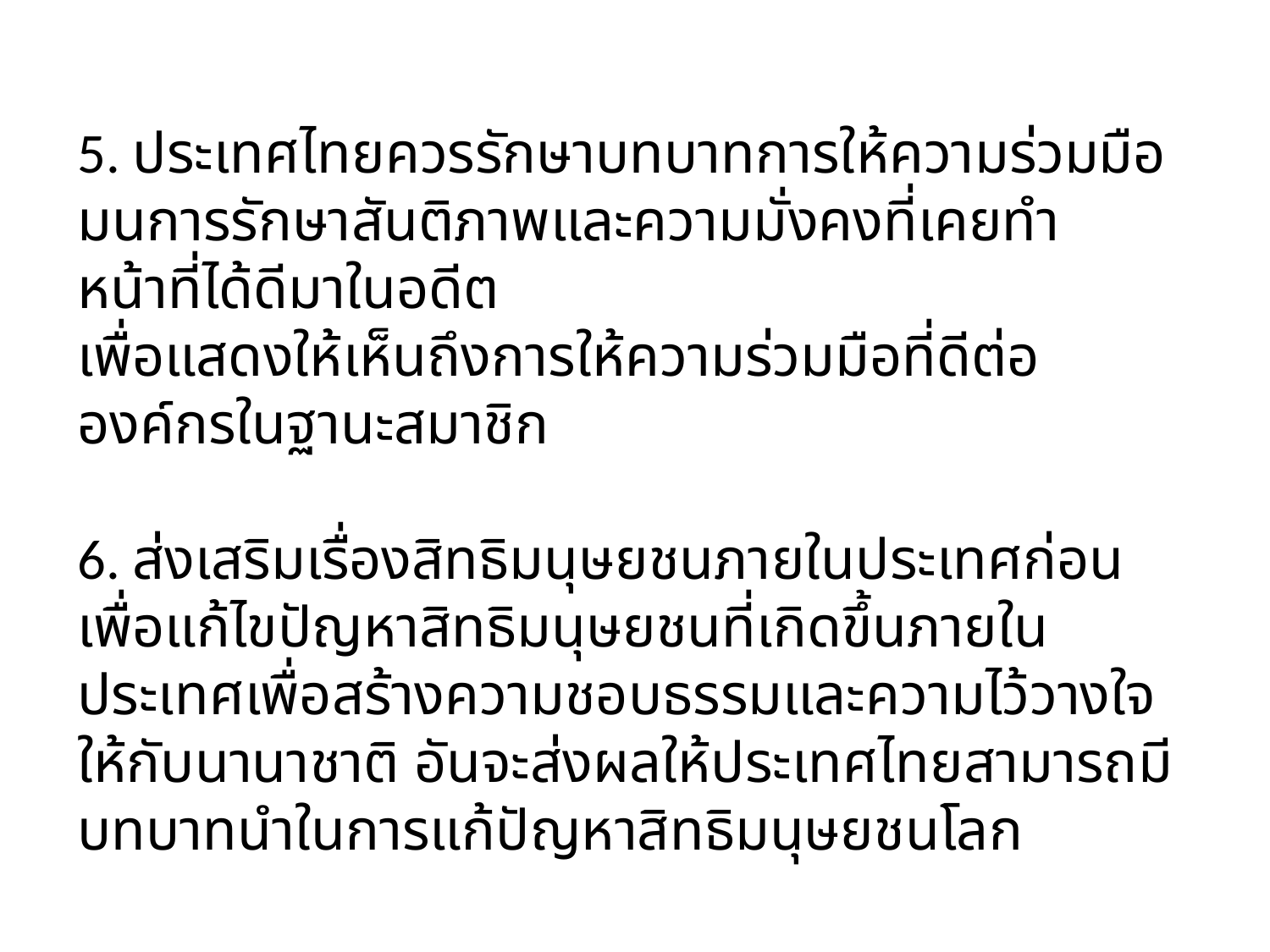

5. ประเทศไทยควรรักษาบทบาทการให้ความร่วมมือมนการรักษาสันติภาพและความมั่งคงที่เคยทำหน้าที่ได้ดีมาในอดีต
เพื่อแสดงให้เห็นถึงการให้ความร่วมมือที่ดีต่อองค์กรในฐานะสมาชิก

6. ส่งเสริมเรื่องสิทธิมนุษยชนภายในประเทศก่อน เพื่อแก้ไขปัญหาสิทธิมนุษยชนที่เกิดขึ้นภายในประเทศเพื่อสร้างความชอบธรรมและความไว้วางใจให้กับนานาชาติ อันจะส่งผลให้ประเทศไทยสามารถมีบทบาทนำในการแก้ปัญหาสิทธิมนุษยชนโลก